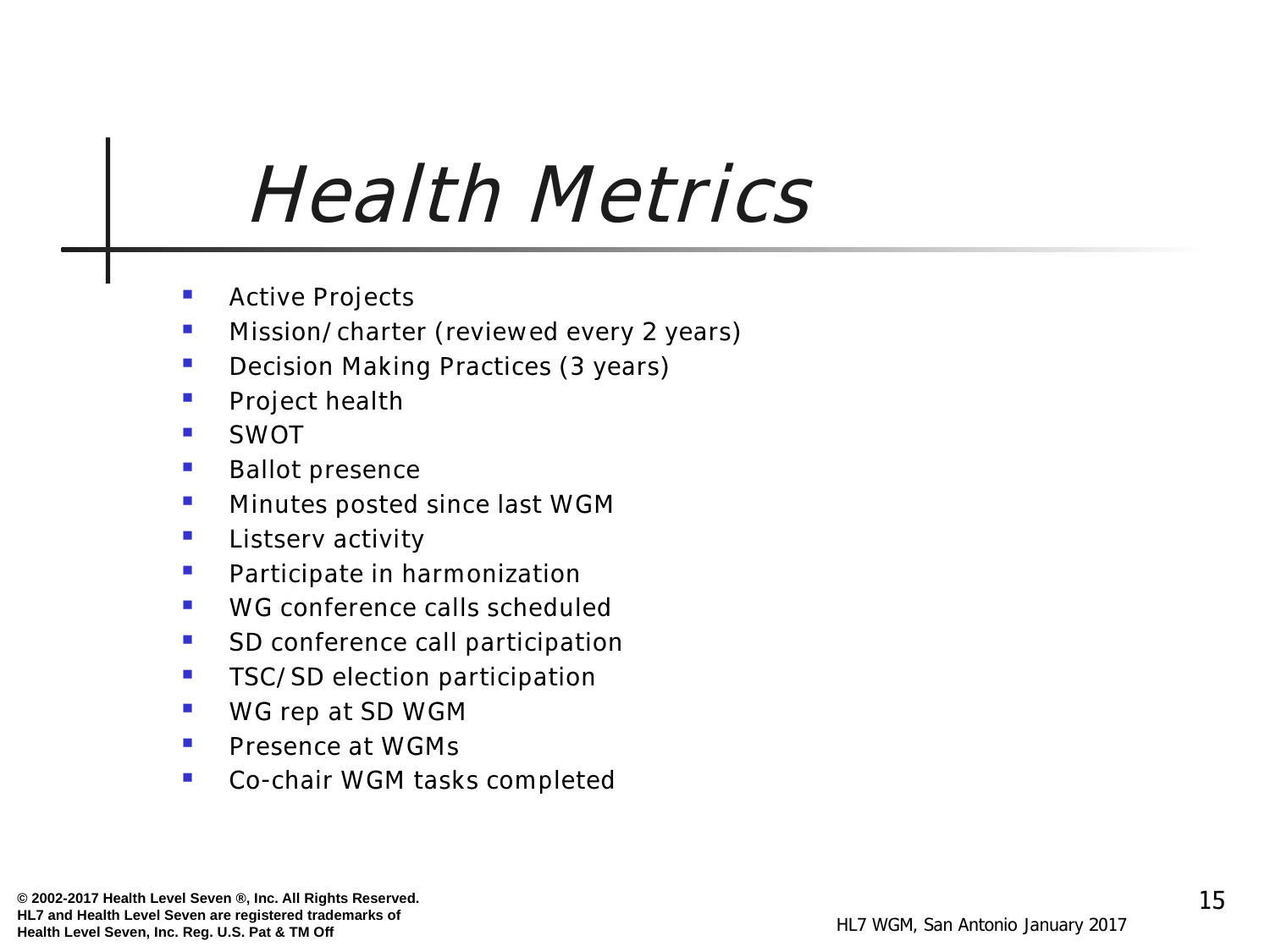

# Health Metrics
Active Projects
Mission/charter (reviewed every 2 years)
Decision Making Practices (3 years)
Project health
SWOT
Ballot presence
Minutes posted since last WGM
Listserv activity
Participate in harmonization
WG conference calls scheduled
SD conference call participation
TSC/SD election participation
WG rep at SD WGM
Presence at WGMs
Co-chair WGM tasks completed

15